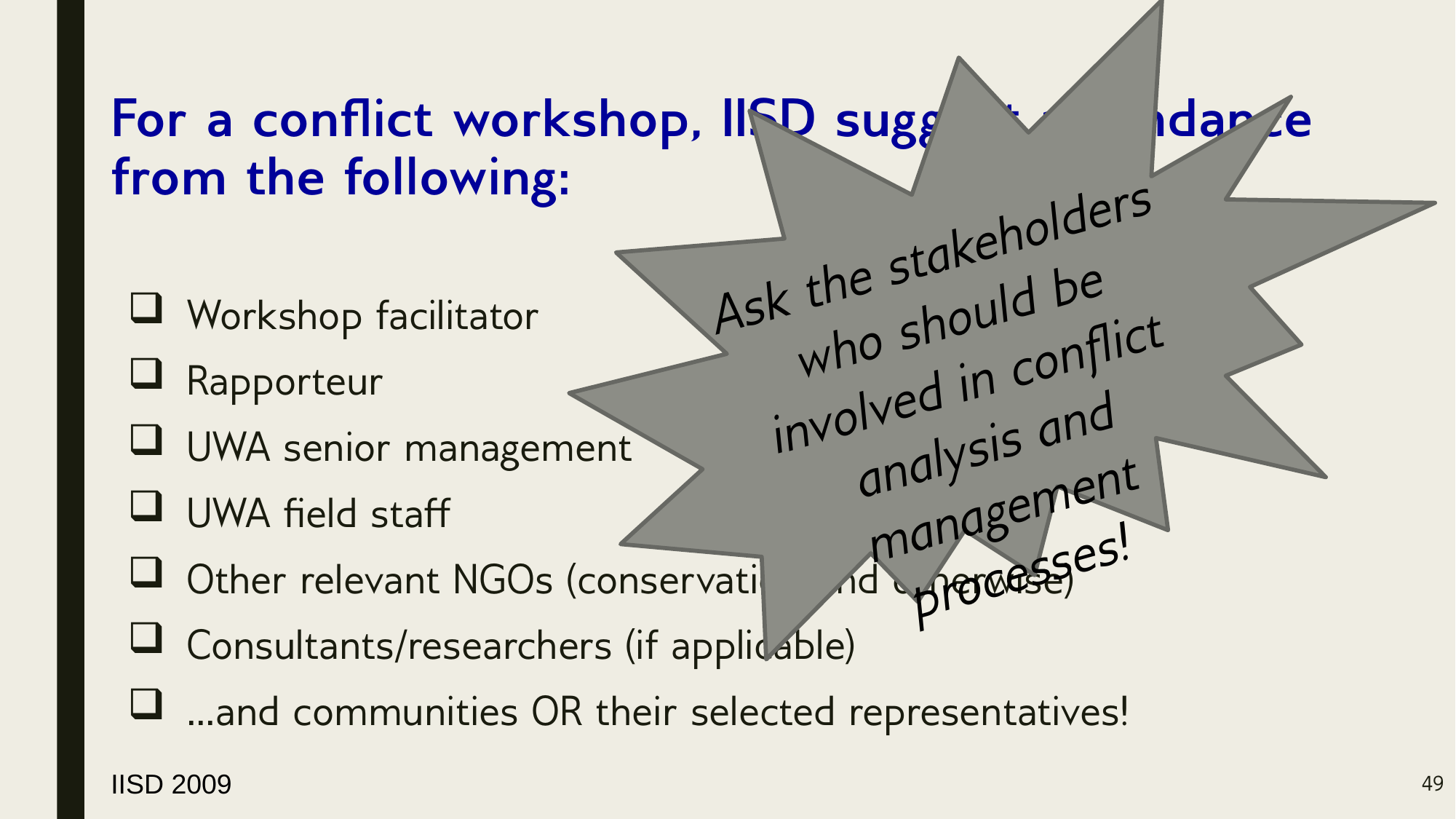

# For a conflict workshop, IISD suggest attendance from the following:
Ask the stakeholders who should be involved in conflict analysis and management processes!
 Workshop facilitator
 Rapporteur
 UWA senior management
 UWA field staff
 Other relevant NGOs (conservation and otherwise)
 Consultants/researchers (if applicable)
 ...and communities OR their selected representatives!

49
IISD 2009